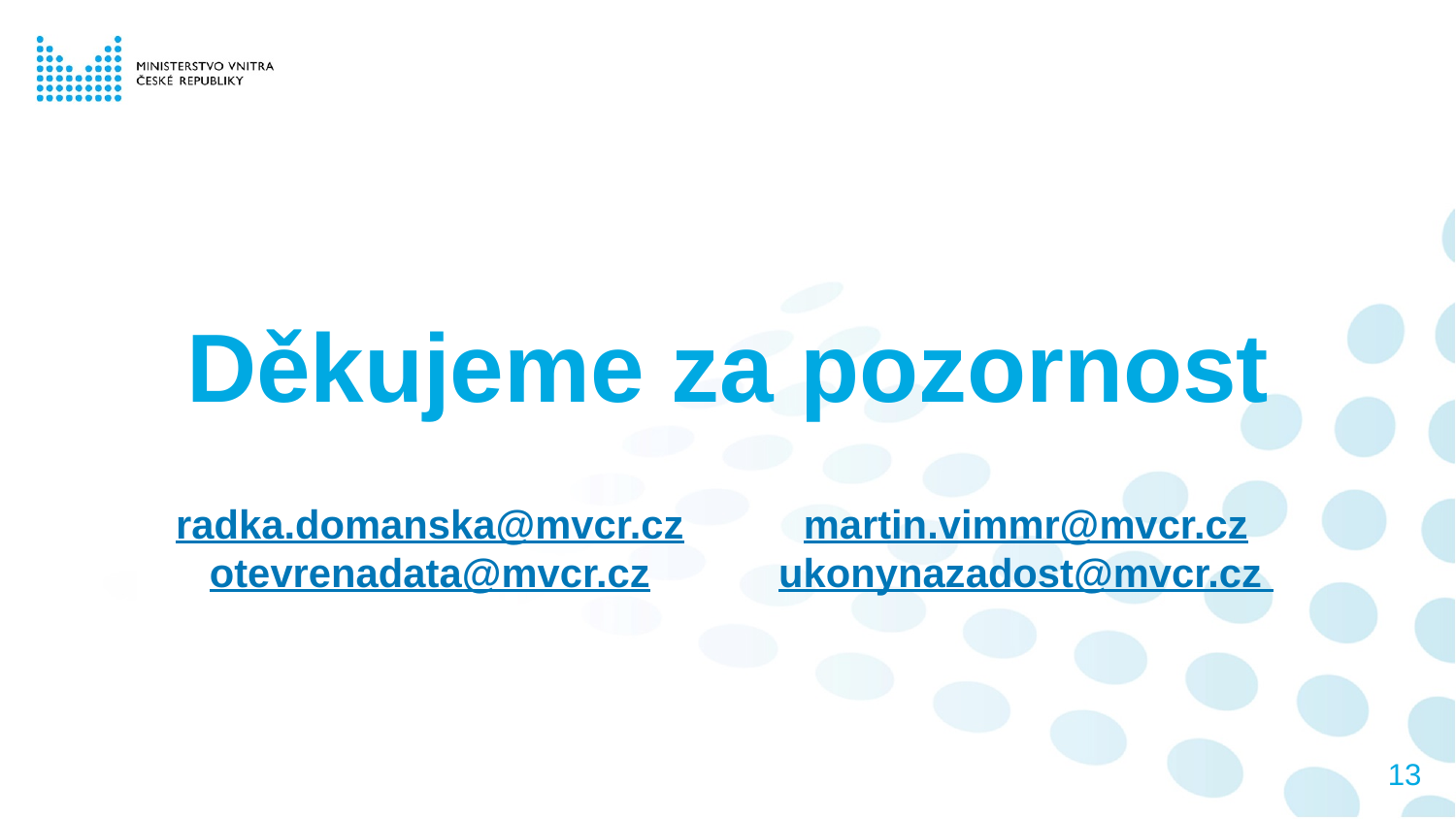

# Děkujeme za pozornost
radka.domanska@mvcr.cz
otevrenadata@mvcr.cz
martin.vimmr@mvcr.cz
ukonynazadost@mvcr.cz
13